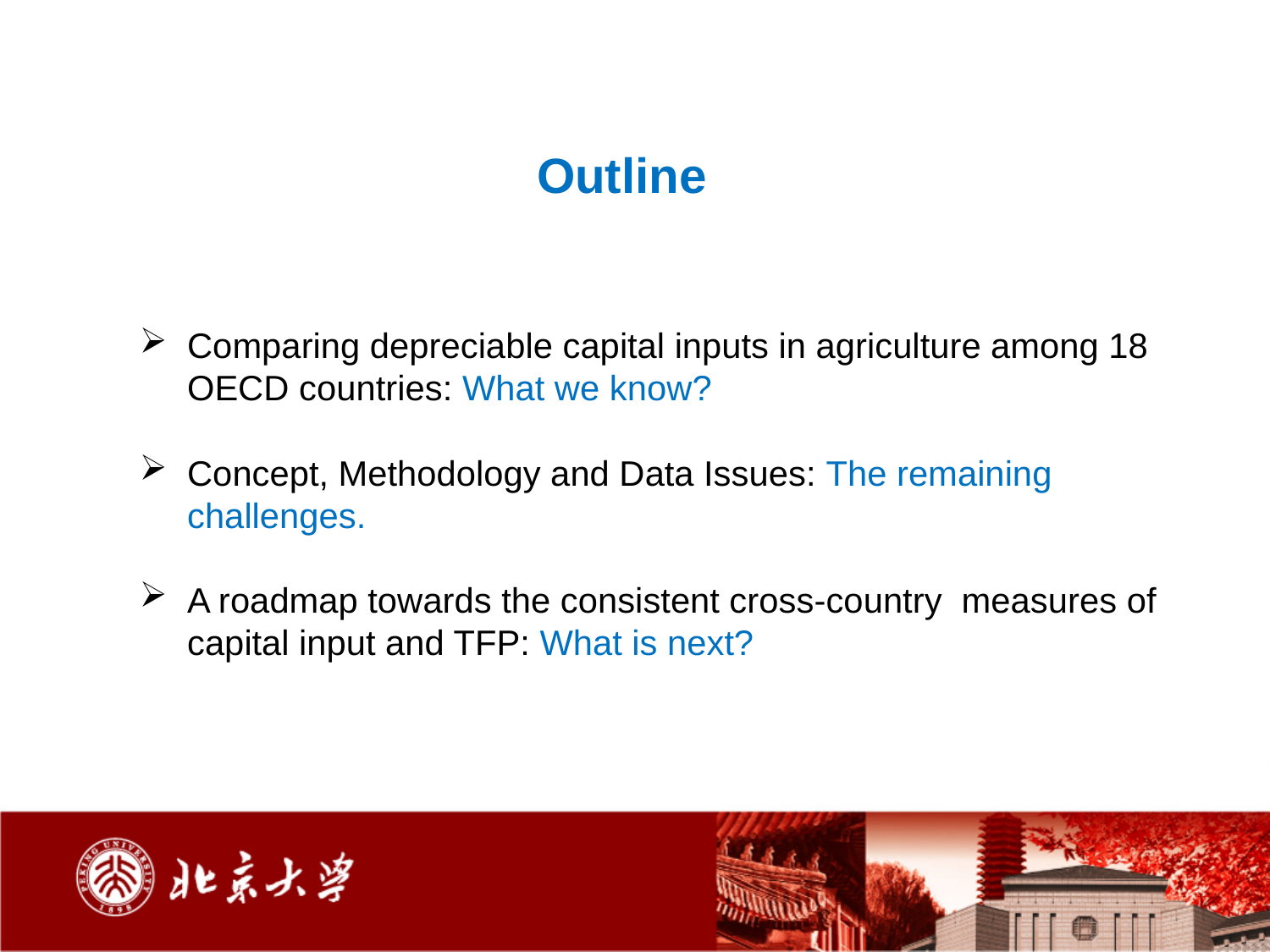

Outline

Comparing depreciable capital inputs in agriculture among 18 OECD countries: What we know?

Concept, Methodology and Data Issues: The remaining challenges.

A roadmap towards the consistent cross-country  measures of capital input and TFP: What is next?